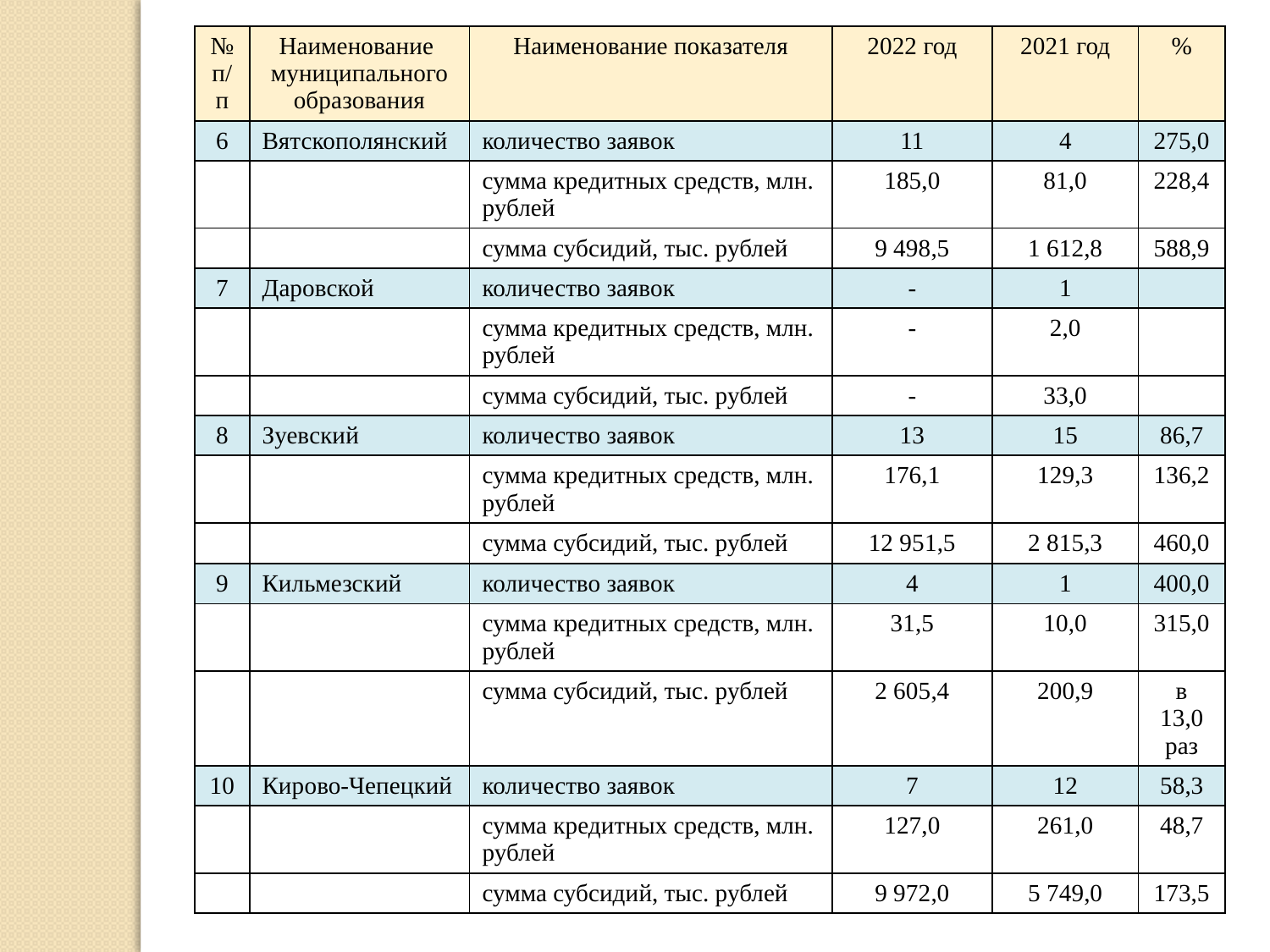

| № п/п | Наименование муниципального образования | Наименование показателя | 2022 год | 2021 год | % |
| --- | --- | --- | --- | --- | --- |
| 6 | Вятскополянский | количество заявок | 11 | 4 | 275,0 |
|  |  | сумма кредитных средств, млн. рублей | 185,0 | 81,0 | 228,4 |
|  |  | сумма субсидий, тыс. рублей | 9 498,5 | 1 612,8 | 588,9 |
| 7 | Даровской | количество заявок | - | 1 |  |
|  |  | сумма кредитных средств, млн. рублей | - | 2,0 |  |
|  |  | сумма субсидий, тыс. рублей | - | 33,0 |  |
| 8 | Зуевский | количество заявок | 13 | 15 | 86,7 |
|  |  | сумма кредитных средств, млн. рублей | 176,1 | 129,3 | 136,2 |
|  |  | сумма субсидий, тыс. рублей | 12 951,5 | 2 815,3 | 460,0 |
| 9 | Кильмезский | количество заявок | 4 | 1 | 400,0 |
|  |  | сумма кредитных средств, млн. рублей | 31,5 | 10,0 | 315,0 |
|  |  | сумма субсидий, тыс. рублей | 2 605,4 | 200,9 | в 13,0 раз |
| 10 | Кирово-Чепецкий | количество заявок | 7 | 12 | 58,3 |
|  |  | сумма кредитных средств, млн. рублей | 127,0 | 261,0 | 48,7 |
|  |  | сумма субсидий, тыс. рублей | 9 972,0 | 5 749,0 | 173,5 |